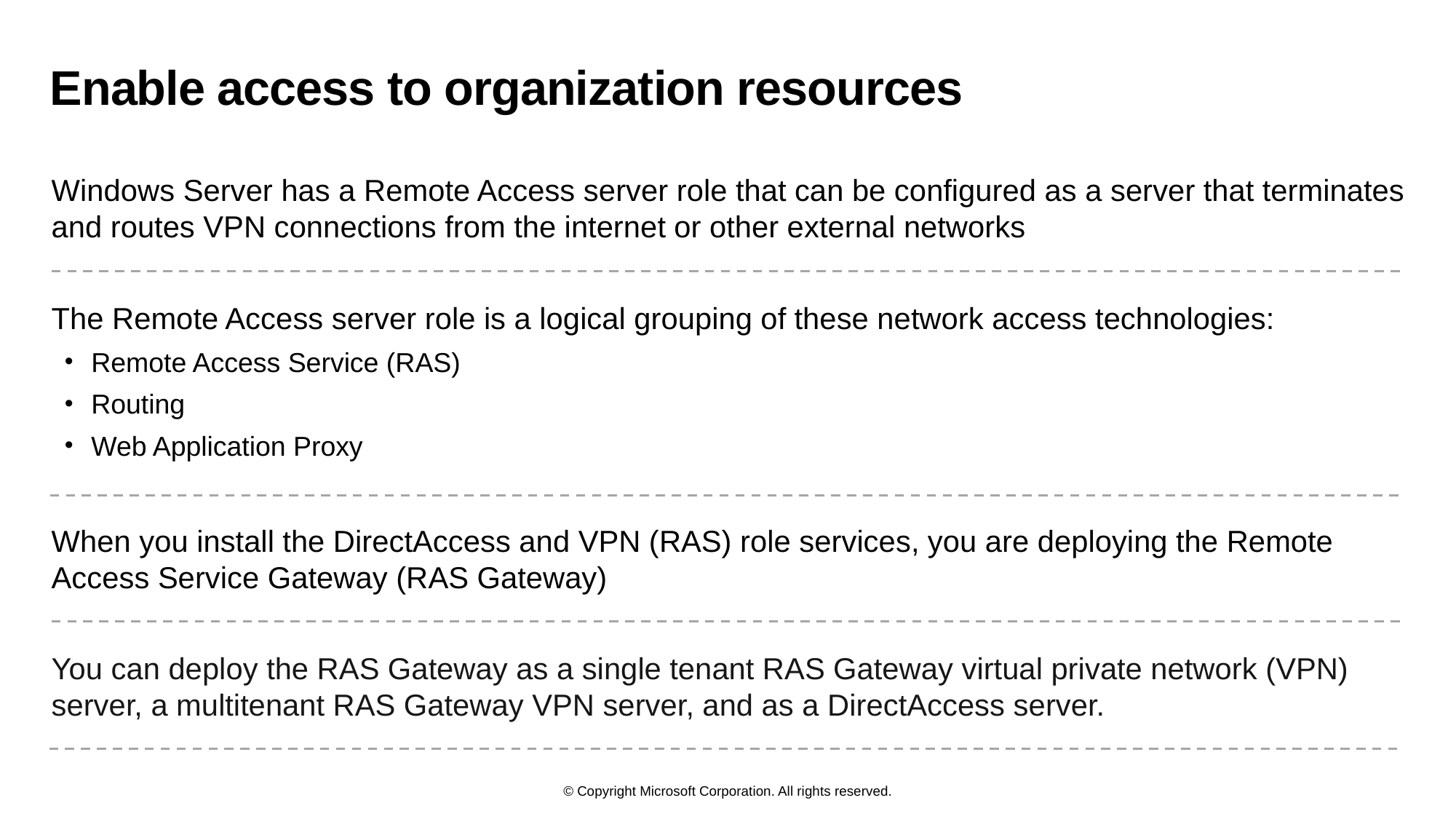

# Enable access to organization resources
Windows Server has a Remote Access server role that can be configured as a server that terminates and routes VPN connections from the internet or other external networks
The Remote Access server role is a logical grouping of these network access technologies:
Remote Access Service (RAS)
Routing
Web Application Proxy
When you install the DirectAccess and VPN (RAS) role services, you are deploying the Remote Access Service Gateway (RAS Gateway)
You can deploy the RAS Gateway as a single tenant RAS Gateway virtual private network (VPN) server, a multitenant RAS Gateway VPN server, and as a DirectAccess server.